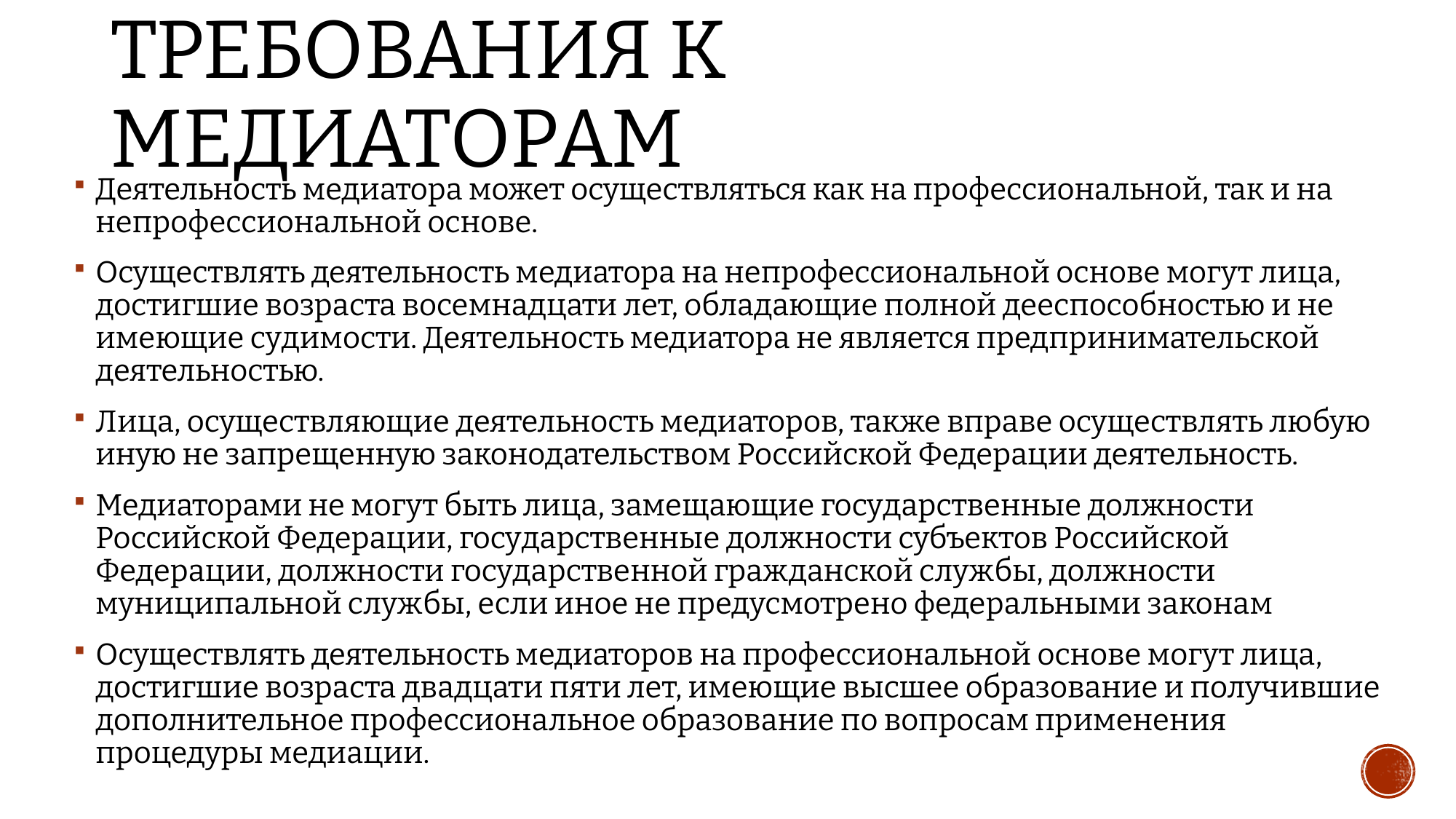

# Требования к медиаторам
Деятельность медиатора может осуществляться как на профессиональной, так и на непрофессиональной основе.
Осуществлять деятельность медиатора на непрофессиональной основе могут лица, достигшие возраста восемнадцати лет, обладающие полной дееспособностью и не имеющие судимости. Деятельность медиатора не является предпринимательской деятельностью.
Лица, осуществляющие деятельность медиаторов, также вправе осуществлять любую иную не запрещенную законодательством Российской Федерации деятельность.
Медиаторами не могут быть лица, замещающие государственные должности Российской Федерации, государственные должности субъектов Российской Федерации, должности государственной гражданской службы, должности муниципальной службы, если иное не предусмотрено федеральными законам
Осуществлять деятельность медиаторов на профессиональной основе могут лица, достигшие возраста двадцати пяти лет, имеющие высшее образование и получившие дополнительное профессиональное образование по вопросам применения процедуры медиации.